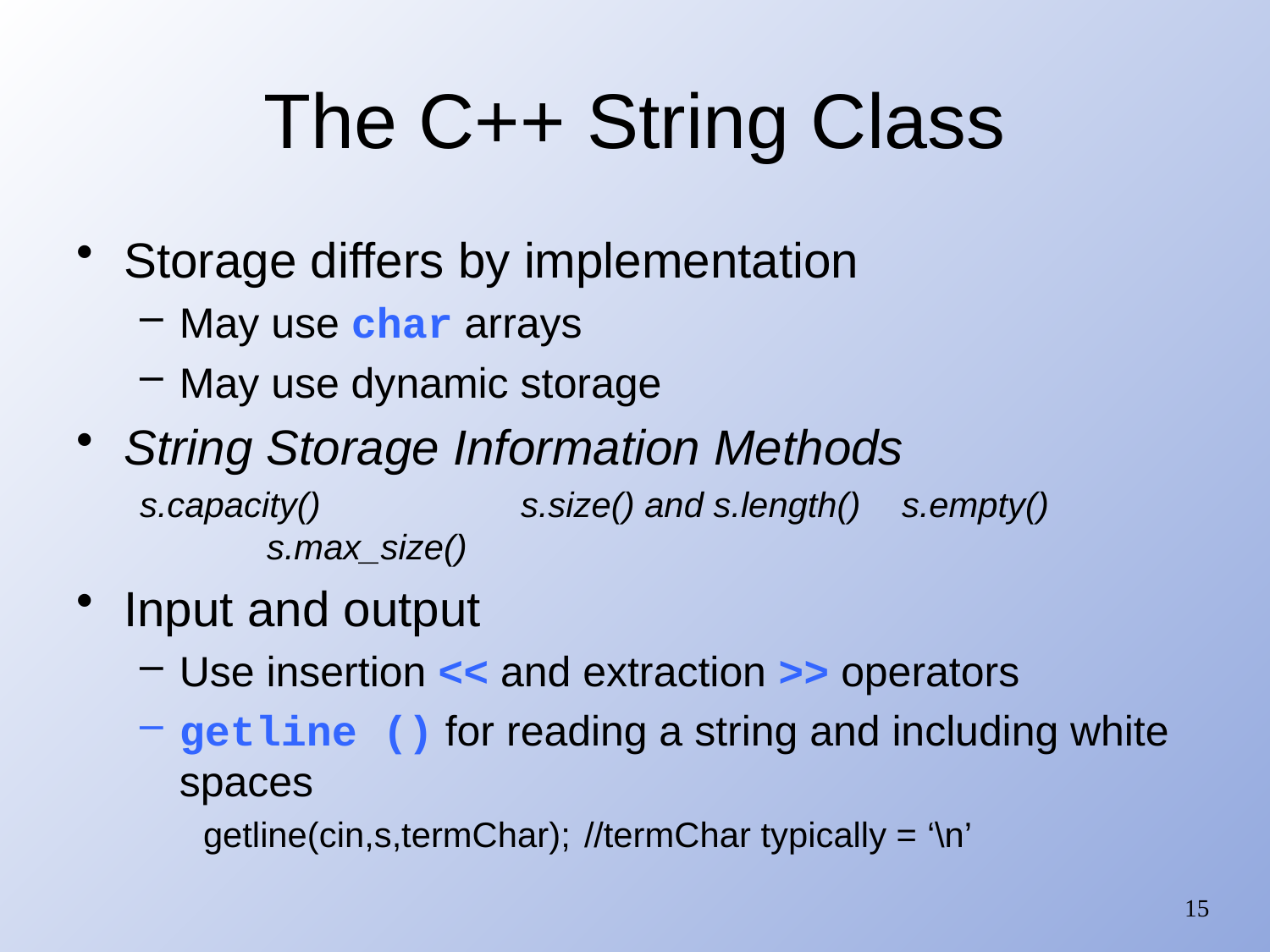

# The C++ String Class
Storage differs by implementation
May use char arrays
May use dynamic storage
String Storage Information Methods
s.capacity()		s.size() and s.length()	s.empty()		s.max_size()
Input and output
Use insertion << and extraction >> operators
getline () for reading a string and including white spaces
getline(cin,s,termChar); 	//termChar typically = ‘\n’
15